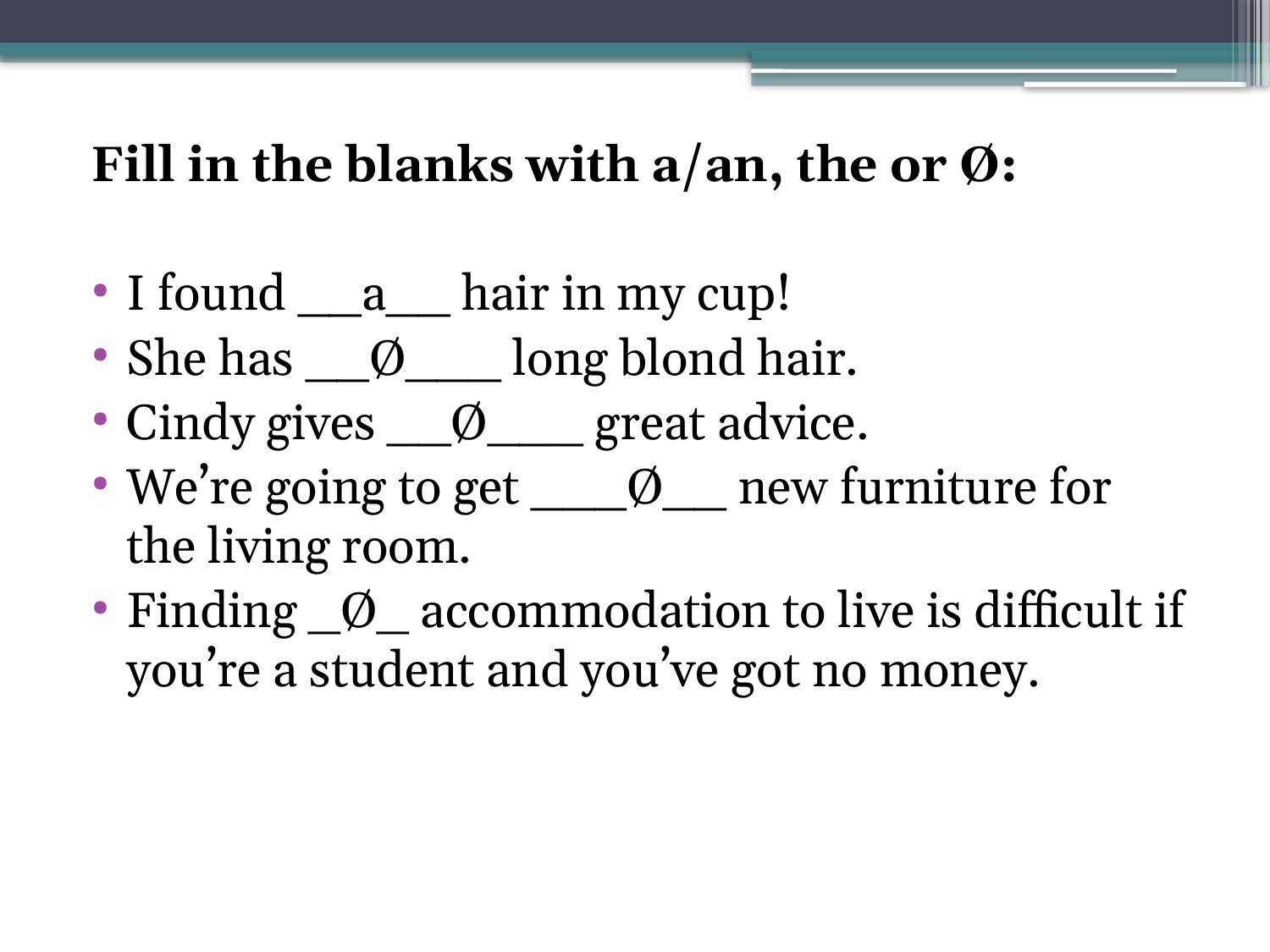

Fill in the blanks with a/an, the or Ø:

I found __a__ hair in my cup!
She has __Ø___ long blond hair.
Cindy gives __Ø___ great advice.
We’re going to get ___Ø__ new furniture for the living room.
Finding _Ø_ accommodation to live is difficult if you’re a student and you’ve got no money.